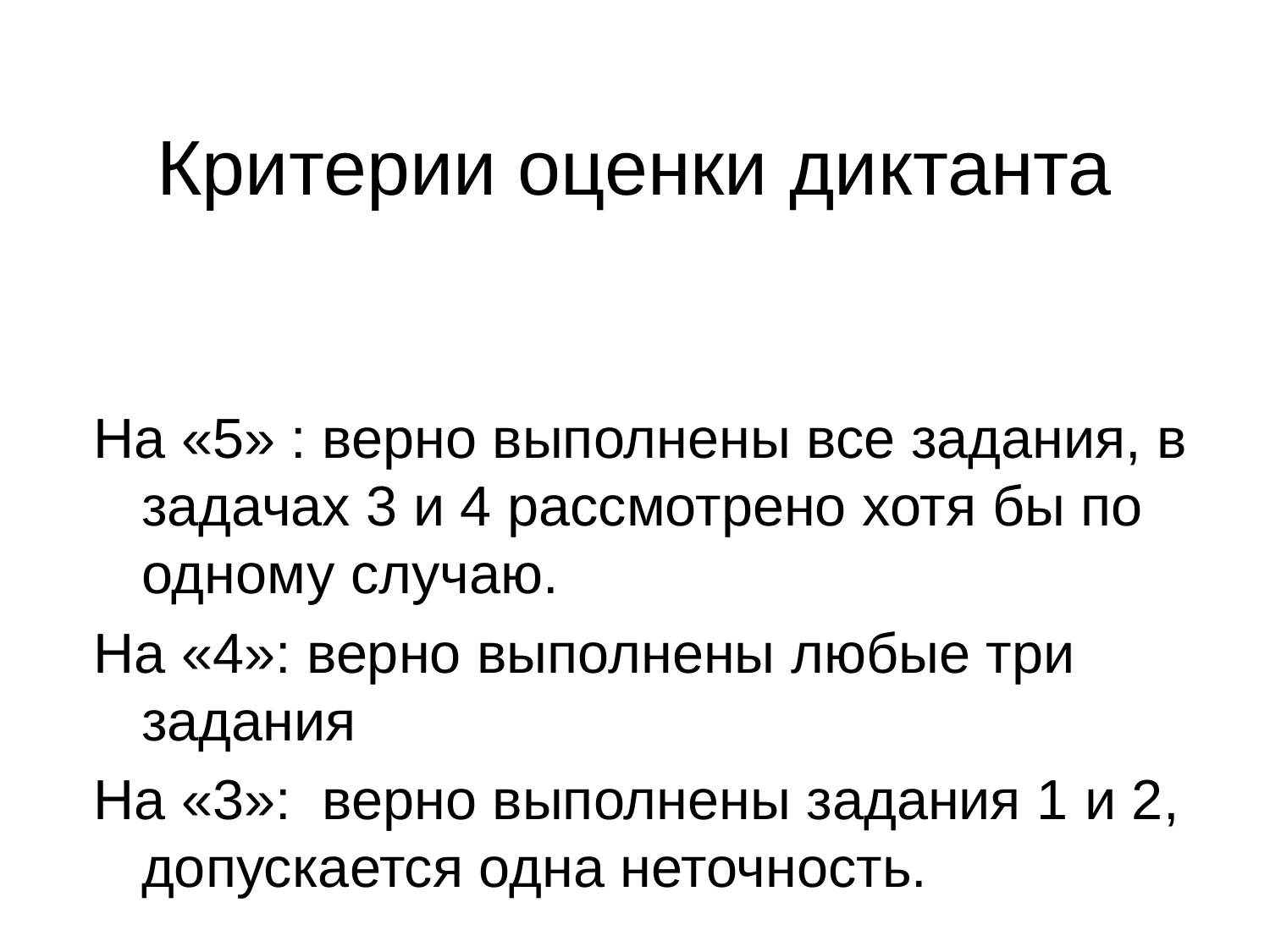

# Критерии оценки диктанта

На «5» : верно выполнены все задания, в задачах 3 и 4 рассмотрено хотя бы по одному случаю.
На «4»: верно выполнены любые три задания
На «3»:  верно выполнены задания 1 и 2, допускается одна неточность.